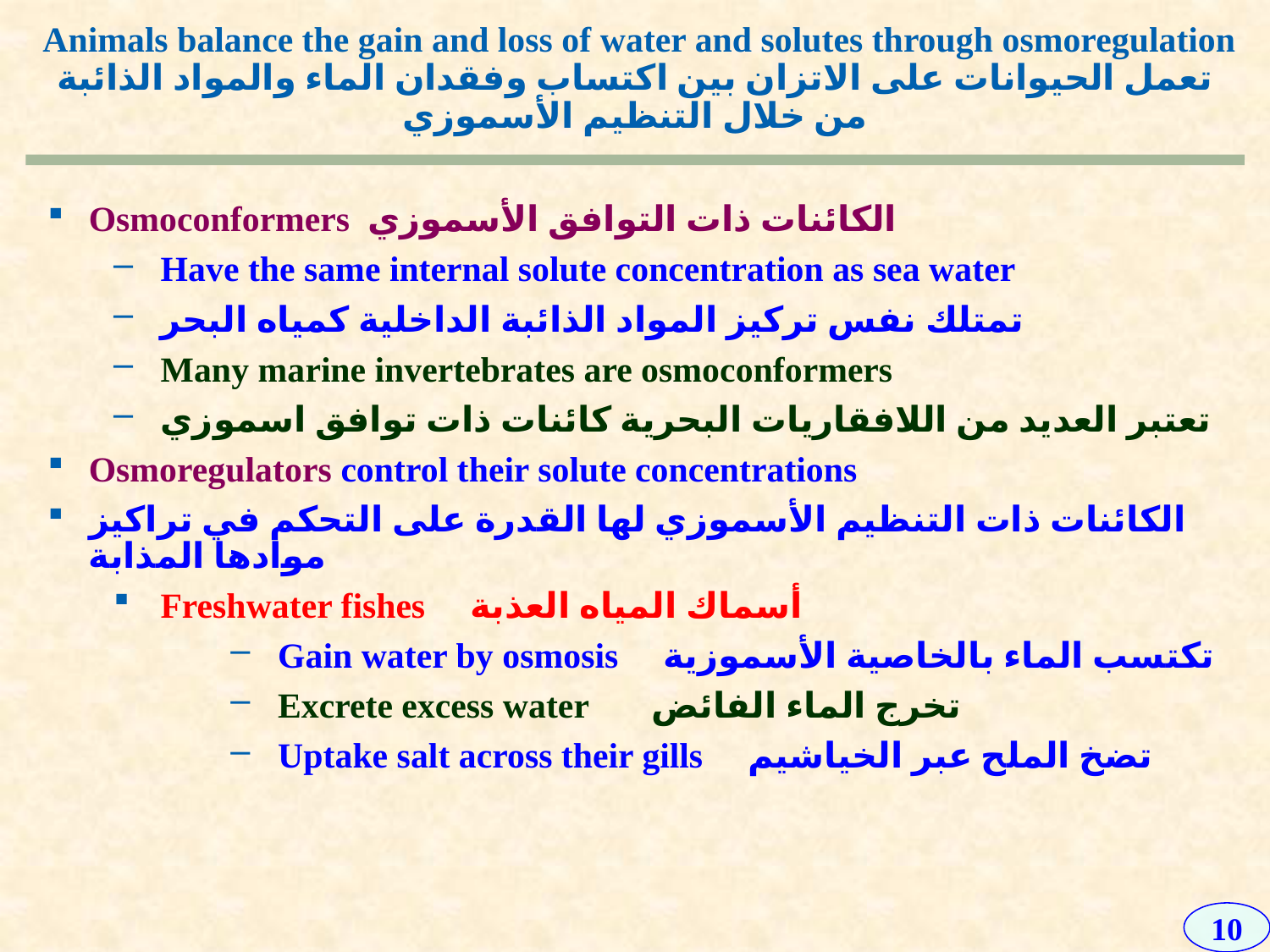

# Animals balance the gain and loss of water and solutes through osmoregulation تعمل الحيوانات على الاتزان بين اكتساب وفقدان الماء والمواد الذائبة من خلال التنظيم الأسموزي

Osmoconformers  الكائنات ذات التوافق الأسموزي
Have the same internal solute concentration as sea water
تمتلك نفس تركيز المواد الذائبة الداخلية كمياه البحر
Many marine invertebrates are osmoconformers
تعتبر العديد من اللافقاريات البحرية كائنات ذات توافق اسموزي
Osmoregulators control their solute concentrations
الكائنات ذات التنظيم الأسموزي لها القدرة على التحكم في تراكيز موادها المذابة
Freshwater fishes     أسماك المياه العذبة
Gain water by osmosis     تكتسب الماء بالخاصية الأسموزية
Excrete excess water       تخرج الماء الفائض
Uptake salt across their gills     تضخ الملح عبر الخياشيم

10